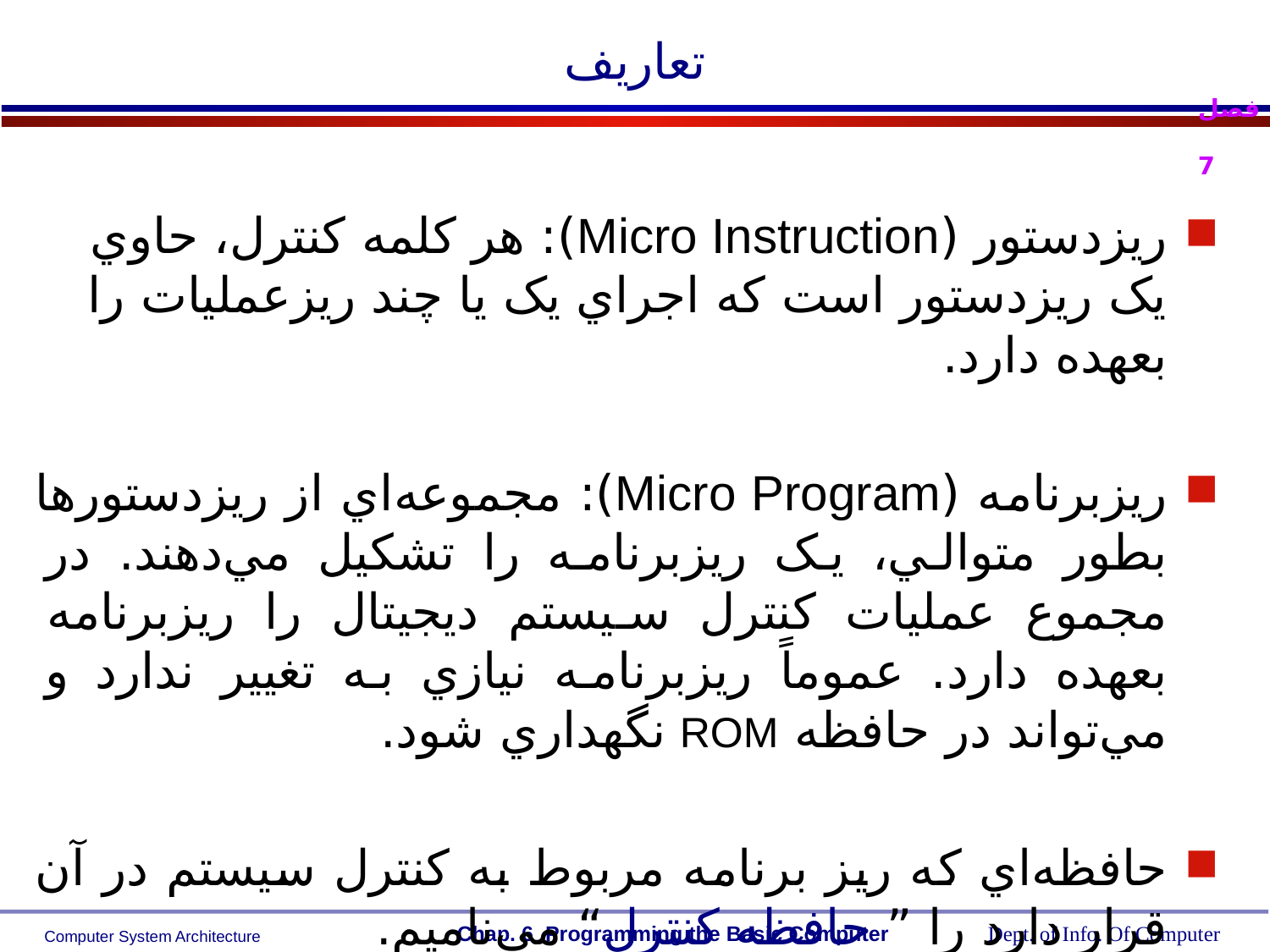

# تعاريف
ريزدستور (Micro Instruction): هر کلمه کنترل، حاوي يک ريزدستور است که اجراي يک يا چند ريزعمليات را بعهده دارد.

ريزبرنامه (Micro Program): مجموعه‌اي از ريزدستورها بطور متوالي، يک ريزبرنامه را تشکيل مي‌دهند. در مجموع عمليات کنترل سيستم ديجيتال را ريزبرنامه بعهده دارد. عموماً ريزبرنامه نيازي به تغيير ندارد و مي‌تواند در حافظه ROM نگهداري شود.

حافظه‌اي که ريز برنامه مربوط به کنترل سيستم در آن قرار دارد را ” حافظه کنترل“ مي‌ناميم.